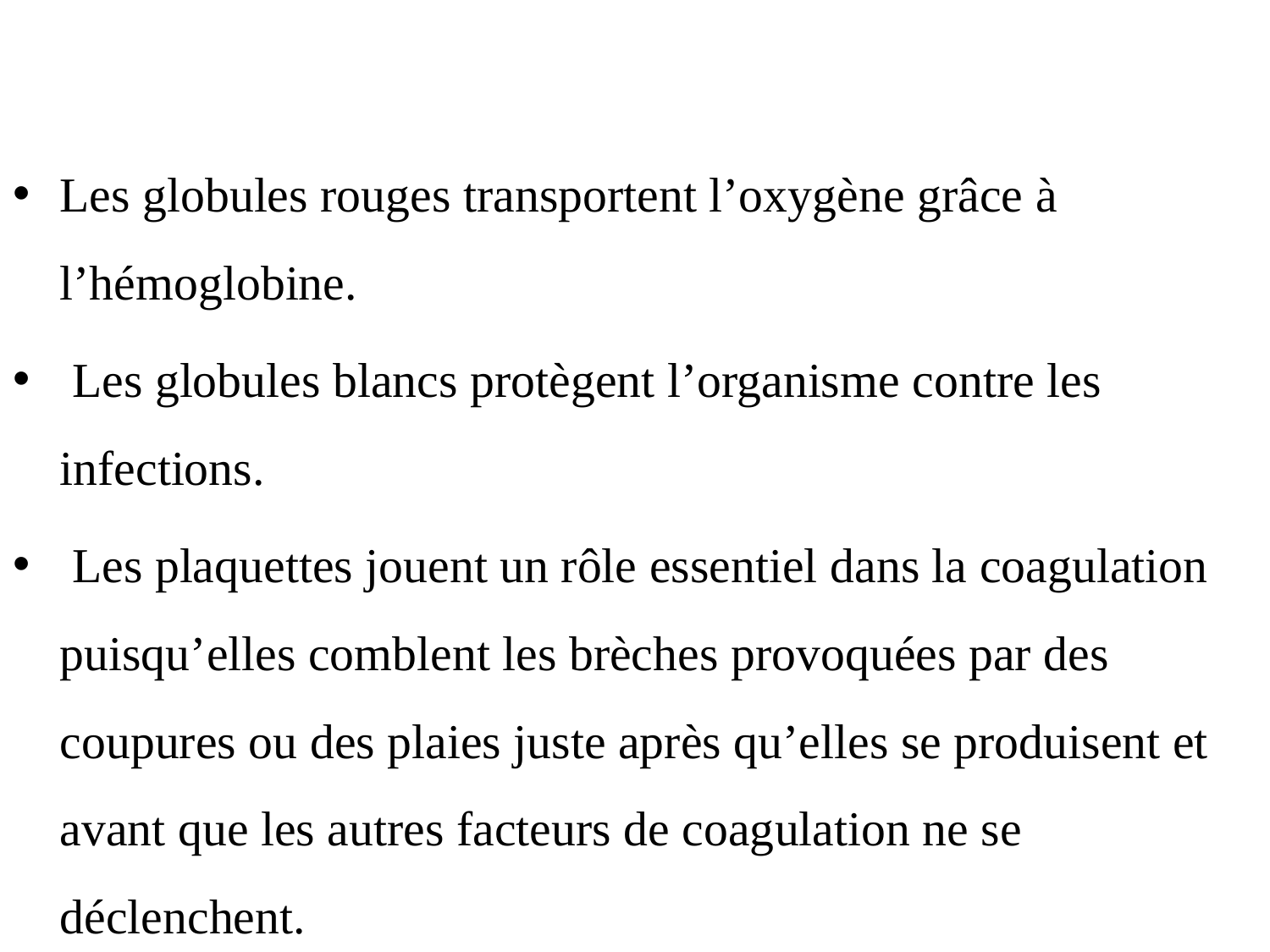

Les globules rouges transportent l’oxygène grâce à l’hémoglobine.
 Les globules blancs protègent l’organisme contre les infections.
 Les plaquettes jouent un rôle essentiel dans la coagulation puisqu’elles comblent les brèches provoquées par des coupures ou des plaies juste après qu’elles se produisent et avant que les autres facteurs de coagulation ne se déclenchent.